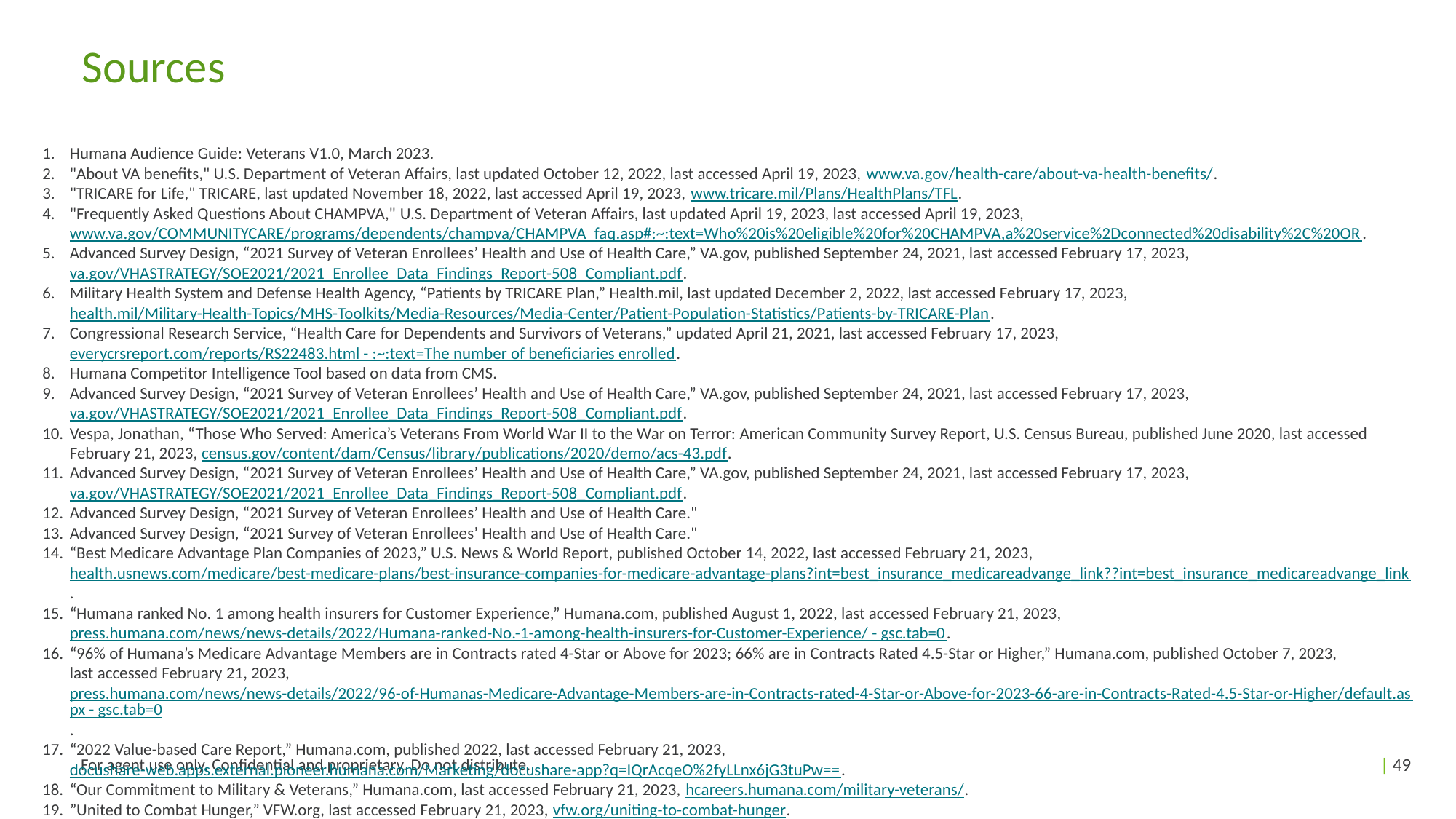

# Sources
Humana Audience Guide: Veterans V1.0, March 2023.
"About VA benefits," U.S. Department of Veteran Affairs, last updated October 12, 2022, last accessed April 19, 2023, www.va.gov/health-care/about-va-health-benefits/.
"TRICARE for Life," TRICARE, last updated November 18, 2022, last accessed April 19, 2023, www.tricare.mil/Plans/HealthPlans/TFL.
"Frequently Asked Questions About CHAMPVA," U.S. Department of Veteran Affairs, last updated April 19, 2023, last accessed April 19, 2023, www.va.gov/COMMUNITYCARE/programs/dependents/champva/CHAMPVA_faq.asp#:~:text=Who%20is%20eligible%20for%20CHAMPVA,a%20service%2Dconnected%20disability%2C%20OR.
Advanced Survey Design, “2021 Survey of Veteran Enrollees’ Health and Use of Health Care,” VA.gov, published September 24, 2021, last accessed February 17, 2023, va.gov/VHASTRATEGY/SOE2021/2021_Enrollee_Data_Findings_Report-508_Compliant.pdf.
Military Health System and Defense Health Agency, “Patients by TRICARE Plan,” Health.mil, last updated December 2, 2022, last accessed February 17, 2023, health.mil/Military-Health-Topics/MHS-Toolkits/Media-Resources/Media-Center/Patient-Population-Statistics/Patients-by-TRICARE-Plan.
Congressional Research Service, “Health Care for Dependents and Survivors of Veterans,” updated April 21, 2021, last accessed February 17, 2023, everycrsreport.com/reports/RS22483.html - :~:text=The number of beneficiaries enrolled.
Humana Competitor Intelligence Tool based on data from CMS.
Advanced Survey Design, “2021 Survey of Veteran Enrollees’ Health and Use of Health Care,” VA.gov, published September 24, 2021, last accessed February 17, 2023, va.gov/VHASTRATEGY/SOE2021/2021_Enrollee_Data_Findings_Report-508_Compliant.pdf.
Vespa, Jonathan, “Those Who Served: America’s Veterans From World War II to the War on Terror: American Community Survey Report, U.S. Census Bureau, published June 2020, last accessed February 21, 2023, census.gov/content/dam/Census/library/publications/2020/demo/acs-43.pdf.
Advanced Survey Design, “2021 Survey of Veteran Enrollees’ Health and Use of Health Care,” VA.gov, published September 24, 2021, last accessed February 17, 2023, va.gov/VHASTRATEGY/SOE2021/2021_Enrollee_Data_Findings_Report-508_Compliant.pdf.
Advanced Survey Design, “2021 Survey of Veteran Enrollees’ Health and Use of Health Care."
Advanced Survey Design, “2021 Survey of Veteran Enrollees’ Health and Use of Health Care."
“Best Medicare Advantage Plan Companies of 2023,” U.S. News & World Report, published October 14, 2022, last accessed February 21, 2023, health.usnews.com/medicare/best-medicare-plans/best-insurance-companies-for-medicare-advantage-plans?int=best_insurance_medicareadvange_link??int=best_insurance_medicareadvange_link.
“Humana ranked No. 1 among health insurers for Customer Experience,” Humana.com, published August 1, 2022, last accessed February 21, 2023, press.humana.com/news/news-details/2022/Humana-ranked-No.-1-among-health-insurers-for-Customer-Experience/ - gsc.tab=0.
“96% of Humana’s Medicare Advantage Members are in Contracts rated 4-Star or Above for 2023; 66% are in Contracts Rated 4.5-Star or Higher,” Humana.com, published October 7, 2023, last accessed February 21, 2023, press.humana.com/news/news-details/2022/96-of-Humanas-Medicare-Advantage-Members-are-in-Contracts-rated-4-Star-or-Above-for-2023-66-are-in-Contracts-Rated-4.5-Star-or-Higher/default.aspx - gsc.tab=0.
“2022 Value-based Care Report,” Humana.com, published 2022, last accessed February 21, 2023, docushare-web.apps.external.pioneer.humana.com/Marketing/docushare-app?q=IQrAcqeO%2fyLLnx6jG3tuPw==.
“Our Commitment to Military & Veterans,” Humana.com, last accessed February 21, 2023, hcareers.humana.com/military-veterans/.
”United to Combat Hunger,” VFW.org, last accessed February 21, 2023, vfw.org/uniting-to-combat-hunger.